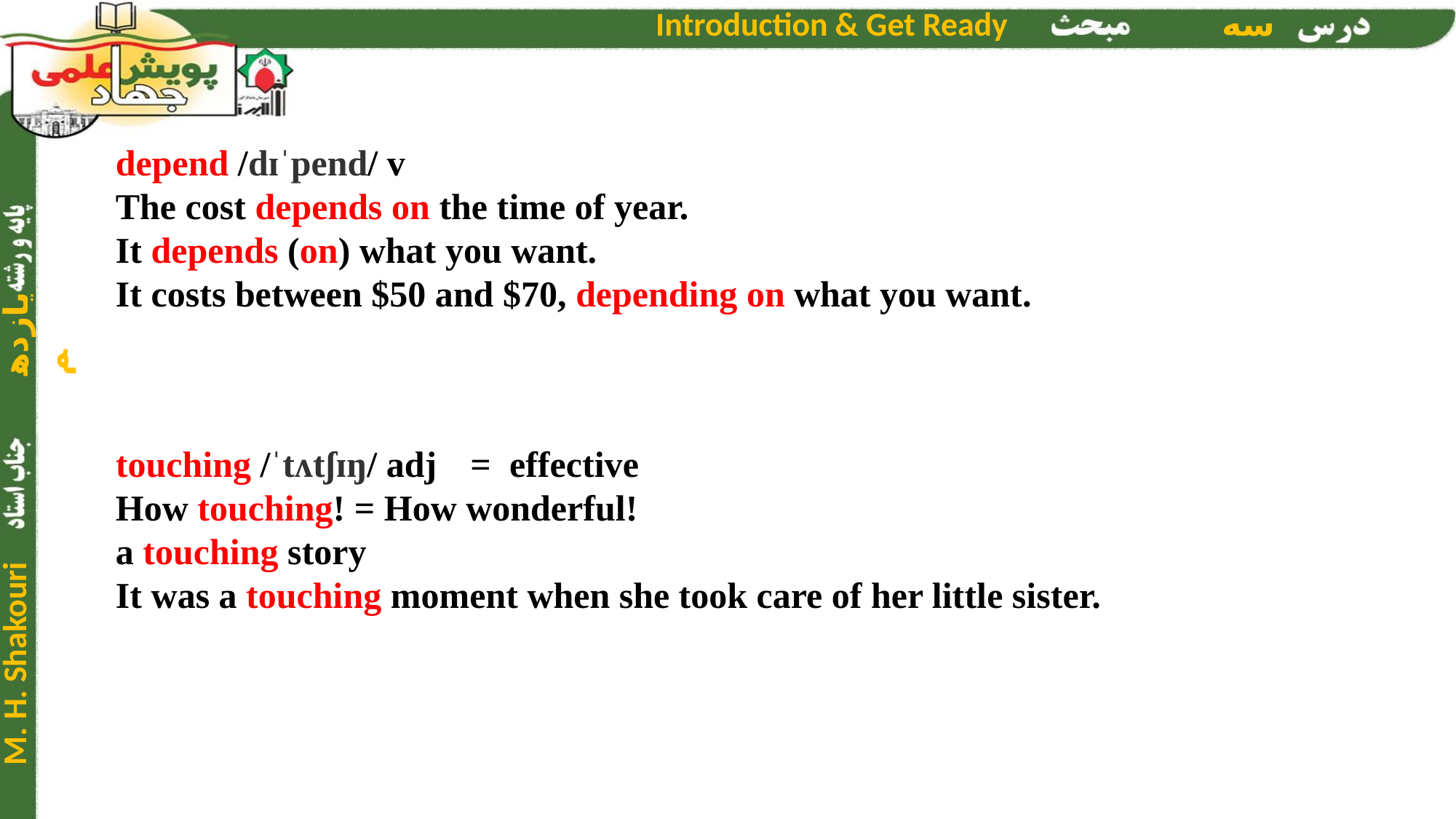

depend /dɪˈpend/ v
The cost depends on the time of year.
It depends (on) what you want.
It costs between $50 and $70, depending on what you want.
touching /ˈtʌtʃɪŋ/ adj	   =  effective
How touching! = How wonderful!
a touching story
It was a touching moment when she took care of her little sister.